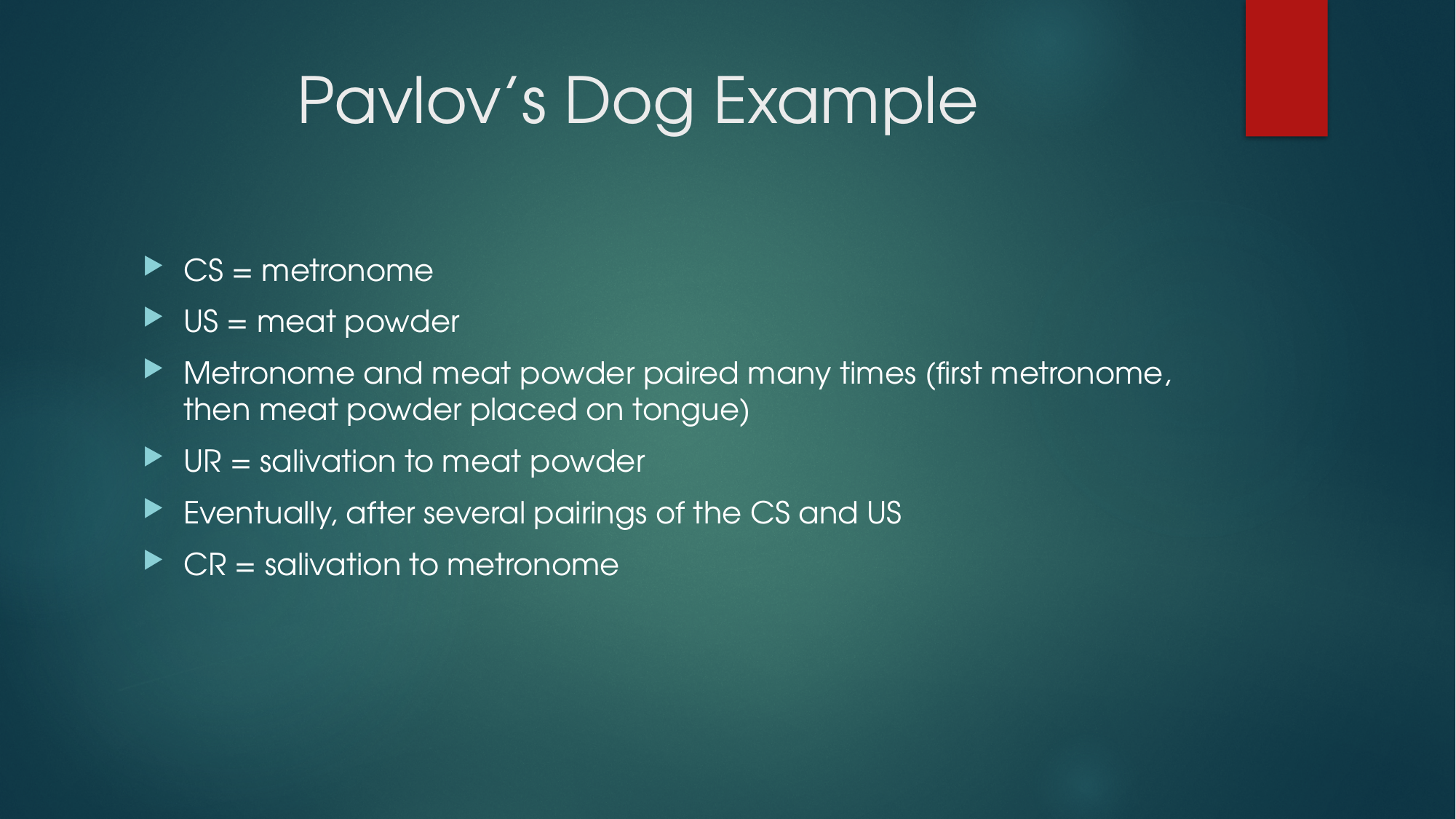

# Pavlov’s Dog Example
CS = metronome
US = meat powder
Metronome and meat powder paired many times (first metronome, then meat powder placed on tongue)
UR = salivation to meat powder
Eventually, after several pairings of the CS and US
CR = salivation to metronome